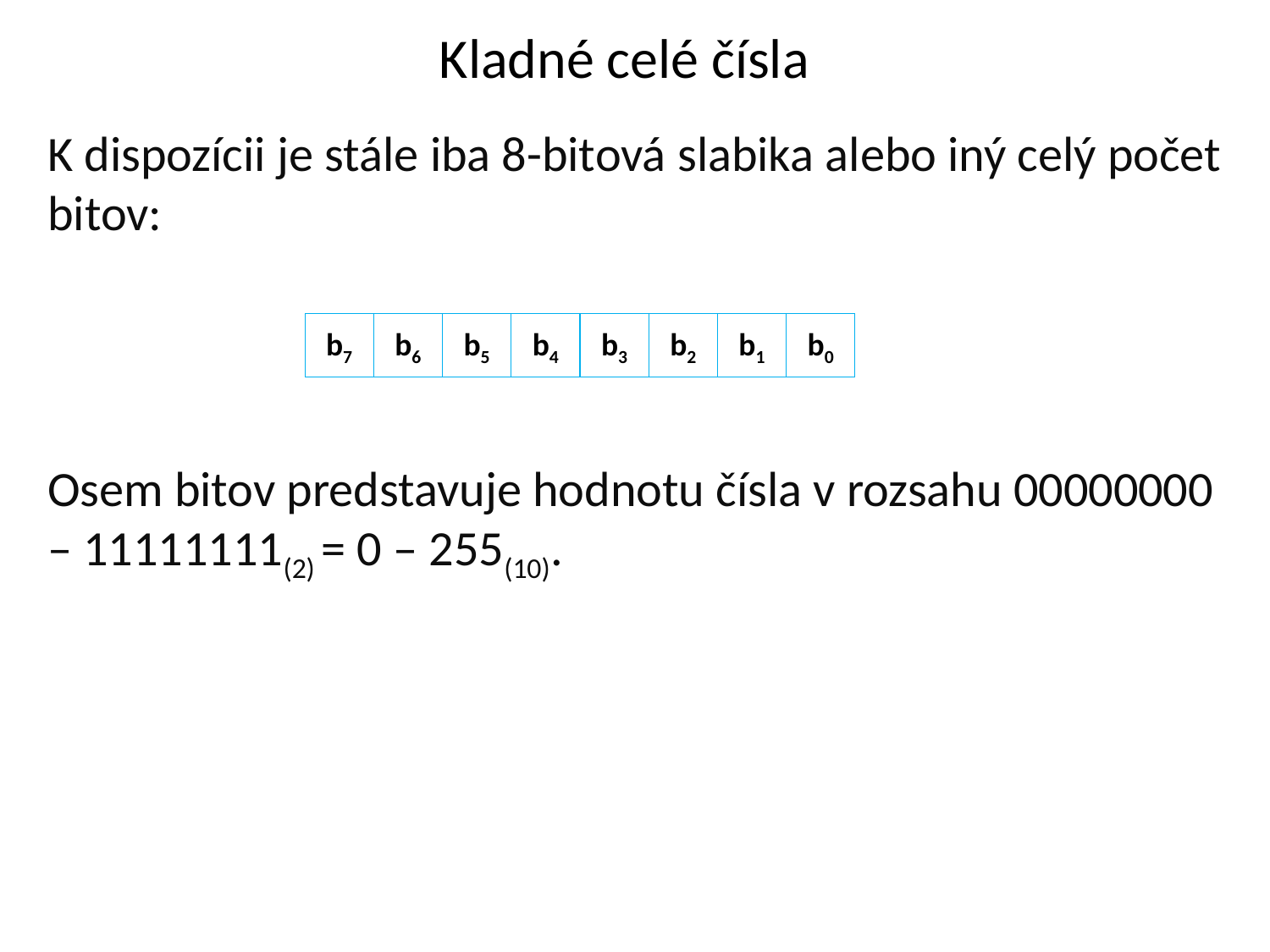

# Kladné celé čísla
K dispozícii je stále iba 8-bitová slabika alebo iný celý počet bitov:

Osem bitov predstavuje hodnotu čísla v rozsahu 00000000 – 11111111(2) = 0 – 255(10).
b7
b6
b5
b4
b3
b2
b1
b0